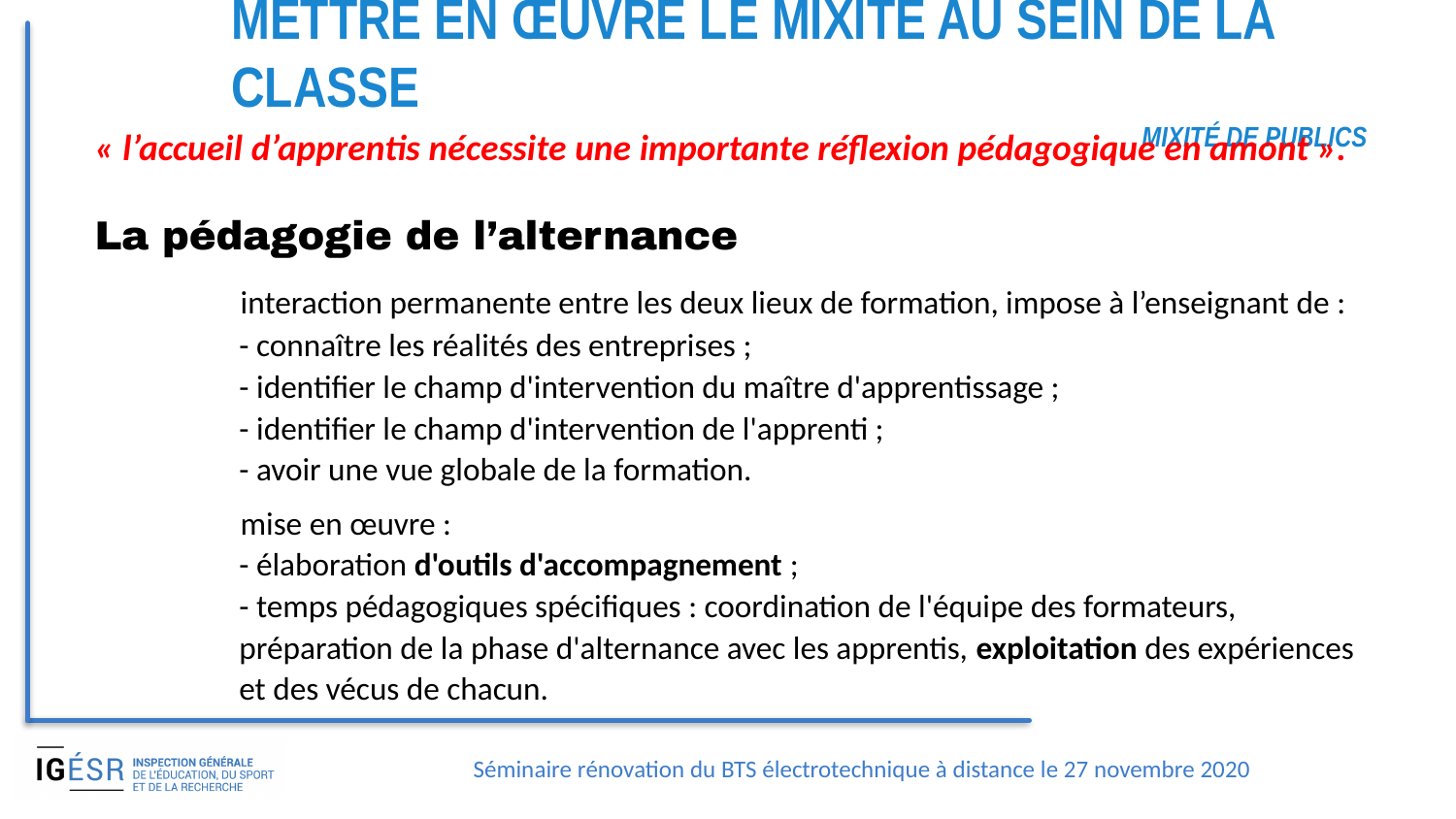

Mettre en œuvre le mixité au sein de la classe
Mixité de publics
« l’accueil d’apprentis nécessite une importante réflexion pédagogique en amont ».
La pédagogie de l’alternance
	interaction permanente entre les deux lieux de formation, impose à l’enseignant de :
- connaître les réalités des entreprises ;
- identifier le champ d'intervention du maître d'apprentissage ;
- identifier le champ d'intervention de l'apprenti ;
- avoir une vue globale de la formation.
	mise en œuvre :
- élaboration d'outils d'accompagnement ;
- temps pédagogiques spécifiques : coordination de l'équipe des formateurs, préparation de la phase d'alternance avec les apprentis, exploitation des expériences et des vécus de chacun.